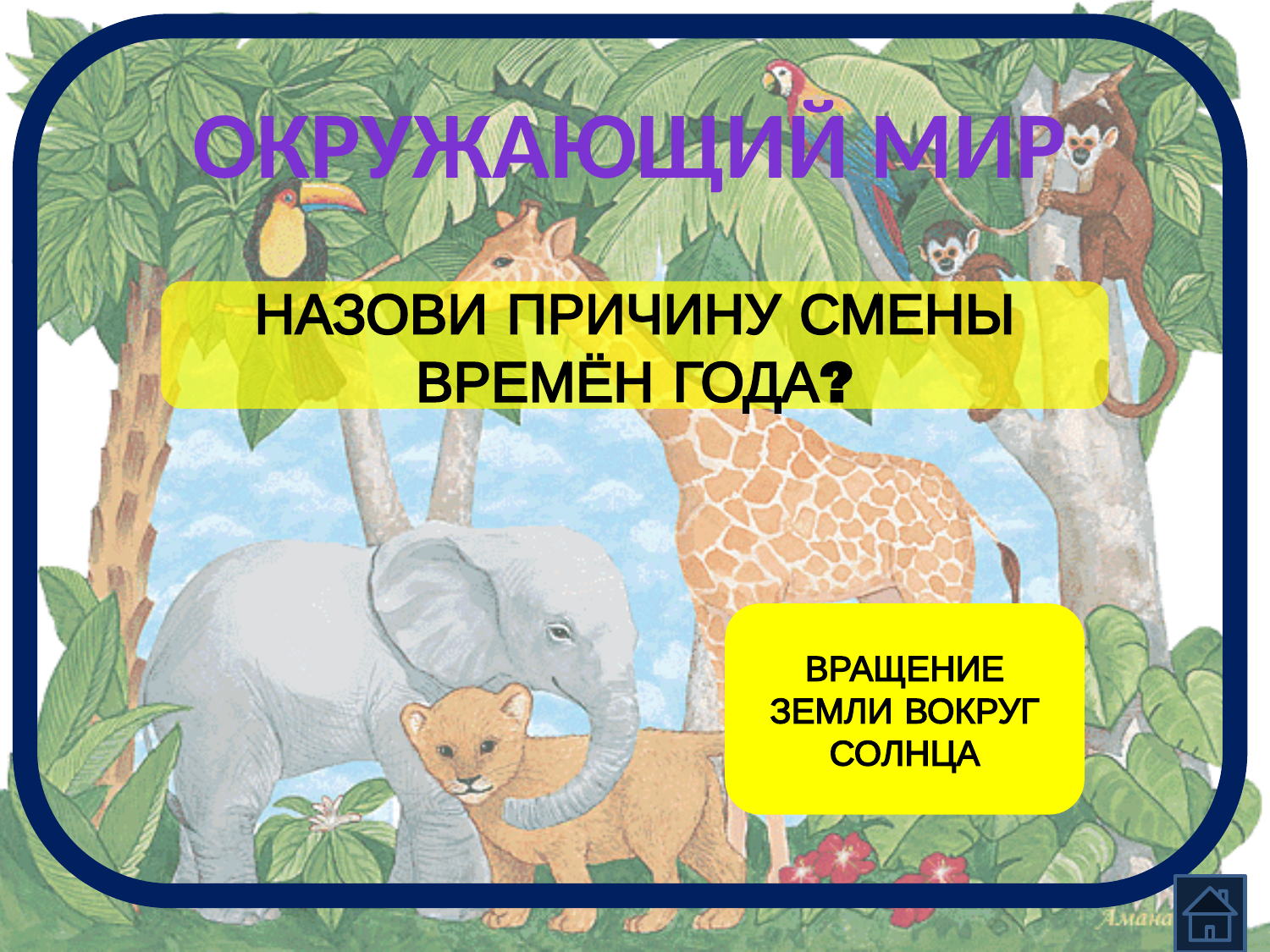

ОКРУЖАЮЩИЙ МИР
НАЗОВИ ПРИЧИНУ СМЕНЫ ВРЕМЁН ГОДА?
ВРАЩЕНИЕ ЗЕМЛИ ВОКРУГ СОЛНЦА